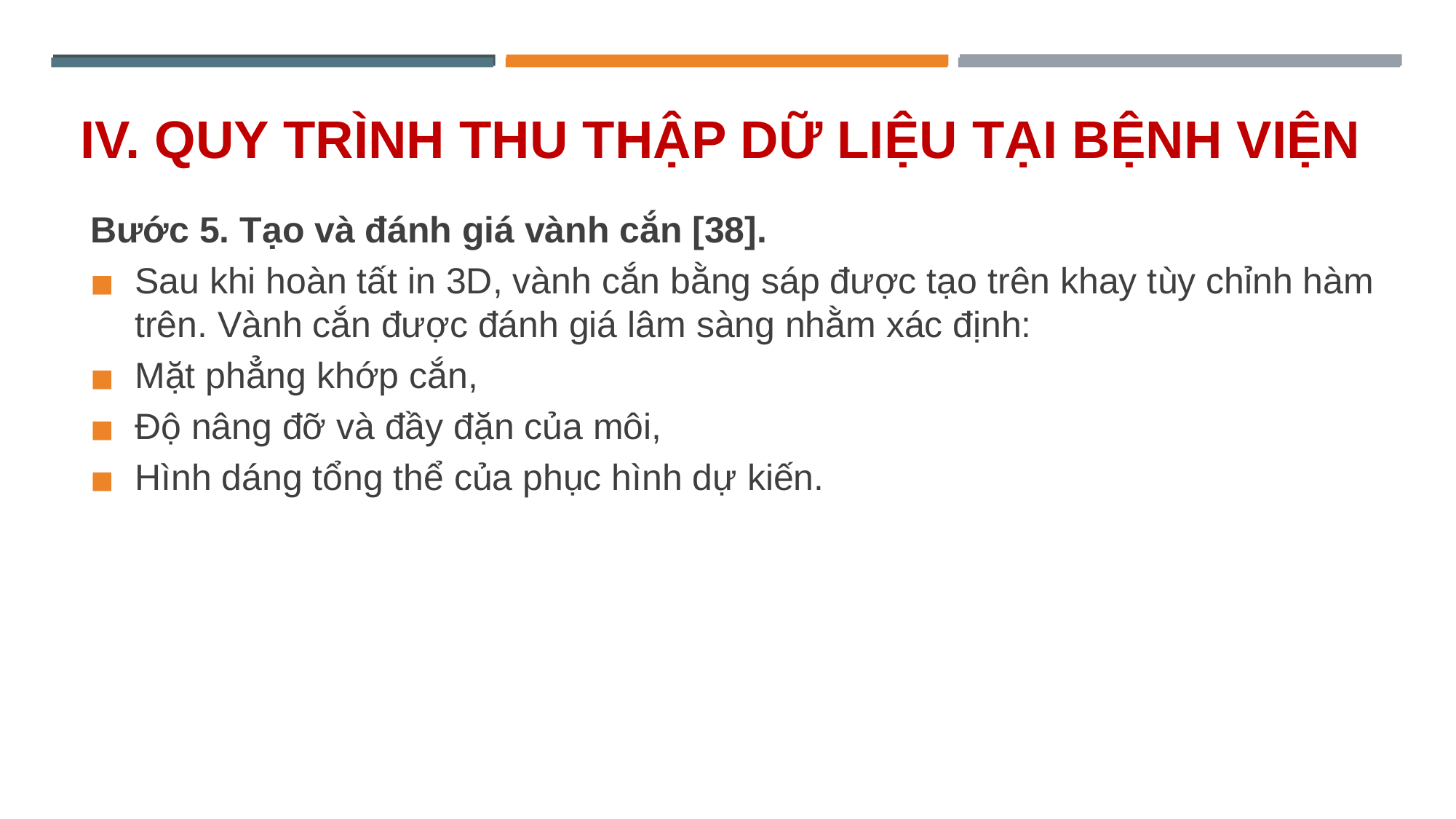

# IV. QUY TRÌNH THU THẬP DỮ LIỆU TẠI BỆNH VIỆN
Bước 5. Tạo và đánh giá vành cắn [38].
Sau khi hoàn tất in 3D, vành cắn bằng sáp được tạo trên khay tùy chỉnh hàm trên. Vành cắn được đánh giá lâm sàng nhằm xác định:
Mặt phẳng khớp cắn,
Độ nâng đỡ và đầy đặn của môi,
Hình dáng tổng thể của phục hình dự kiến.